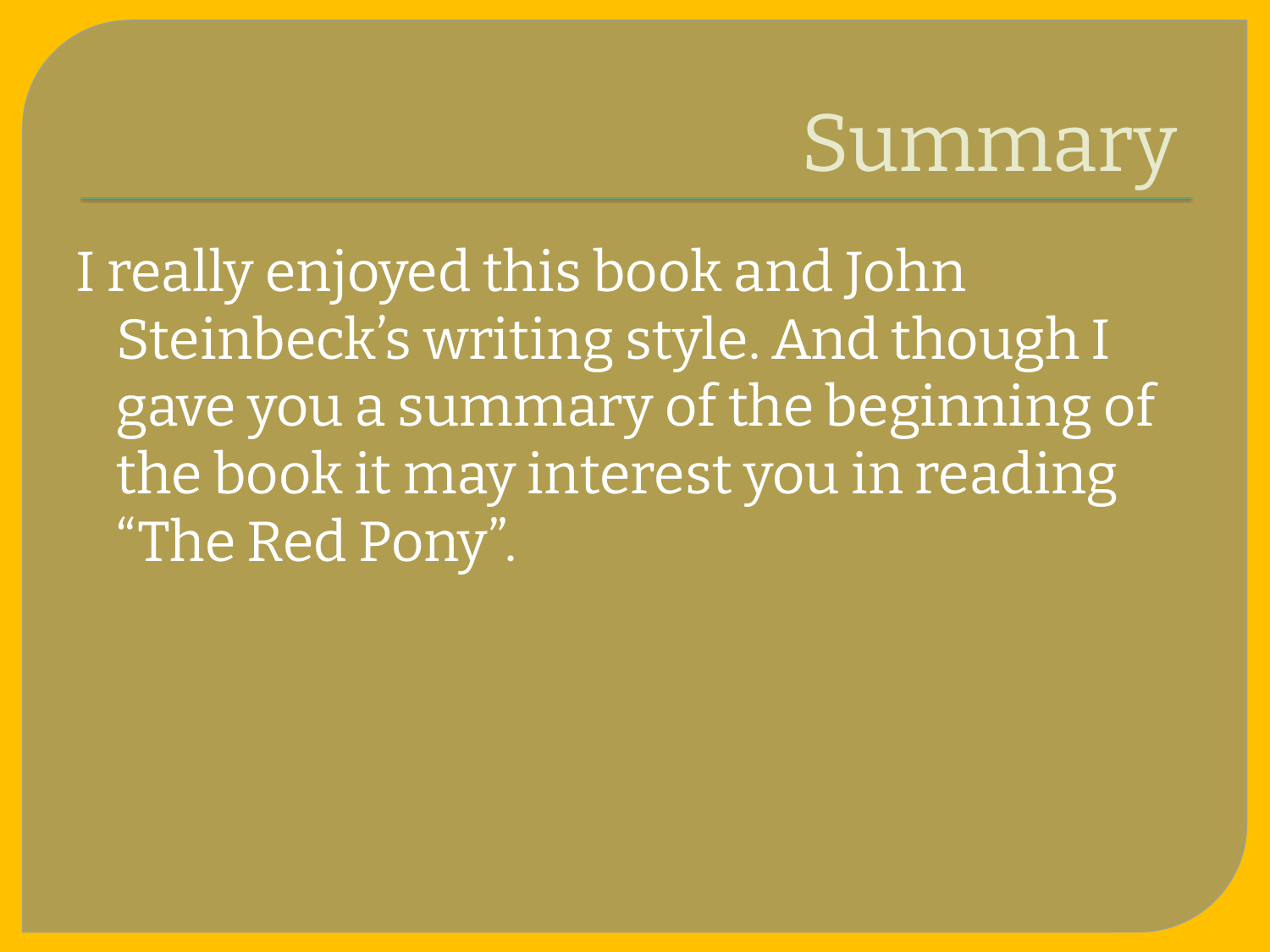

# Summary
I really enjoyed this book and John Steinbeck’s writing style. And though I gave you a summary of the beginning of the book it may interest you in reading “The Red Pony”.